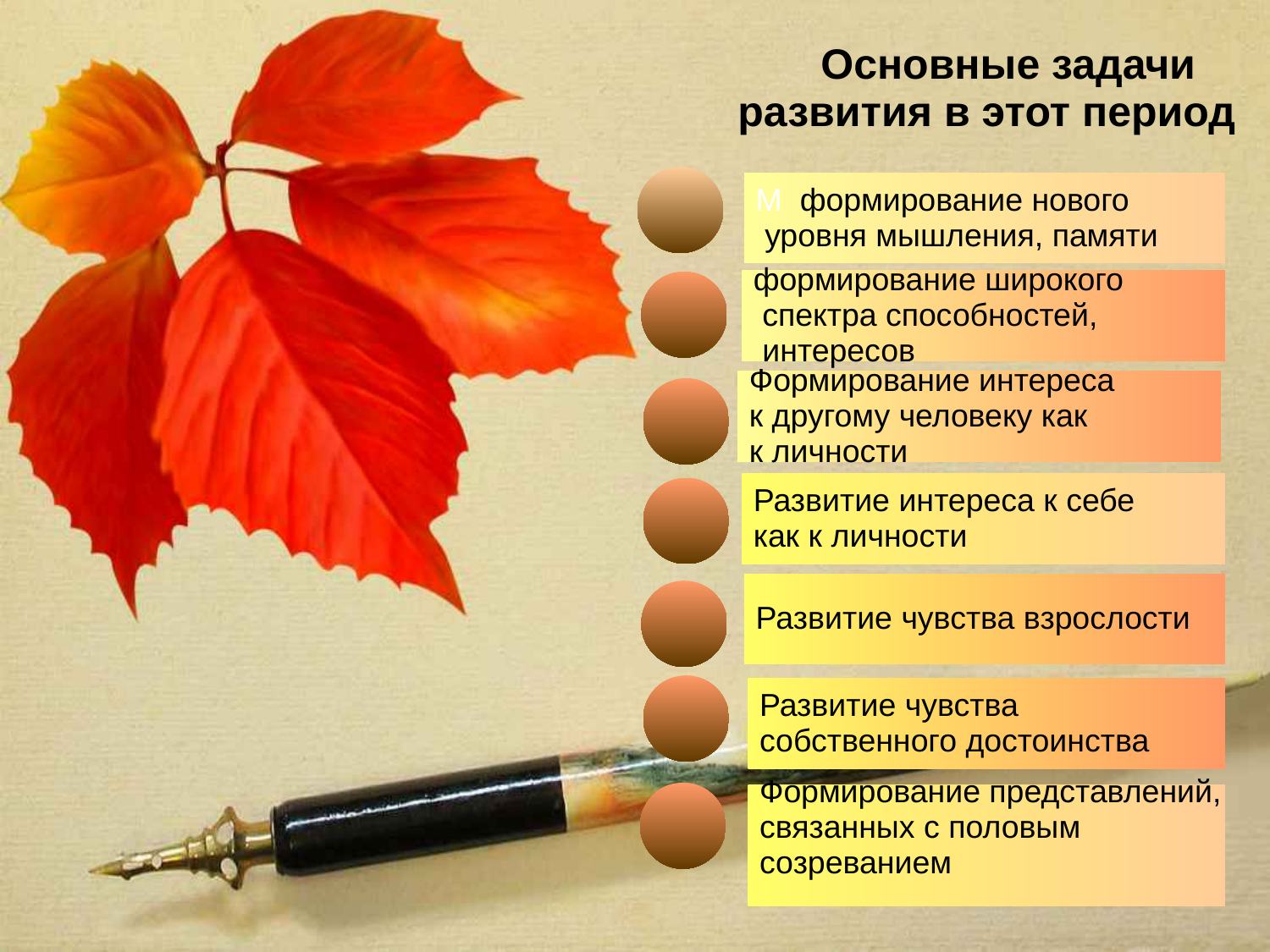

Основные задачи
                 развития в этот период

М  формирование нового
 уровня мышления, памяти
формирование широкого
 спектра способностей,
 интересов
Формирование интереса
к другому человеку как
к личности
Развитие интереса к себе
как к личности

Развитие чувства взрослости

Развитие чувства
собственного достоинства

Формирование представлений,
связанных с половым
созреванием